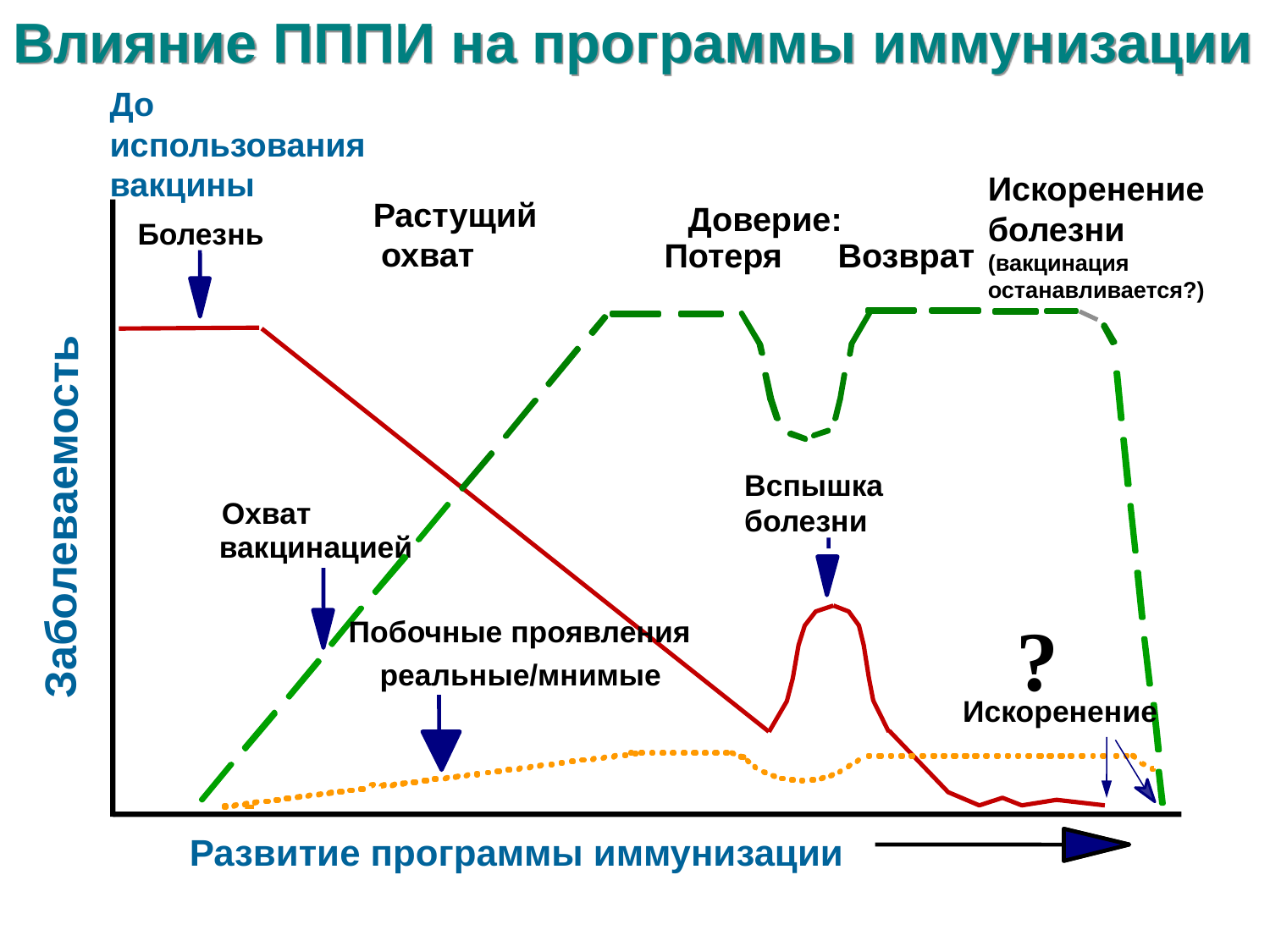

Влияние ПППИ на программы иммунизации
До использования вакцины
Искоренение болезни
(вакцинация останавливается?)
Растущий
охват
    Доверие:
  Потеря      Возврат

Болезнь

Вспышка
болезни

Заболеваемость
Охват

вакцинацией

?
Побочные проявления

  реальные/мнимые
Искоренение

Развитие программы иммунизации